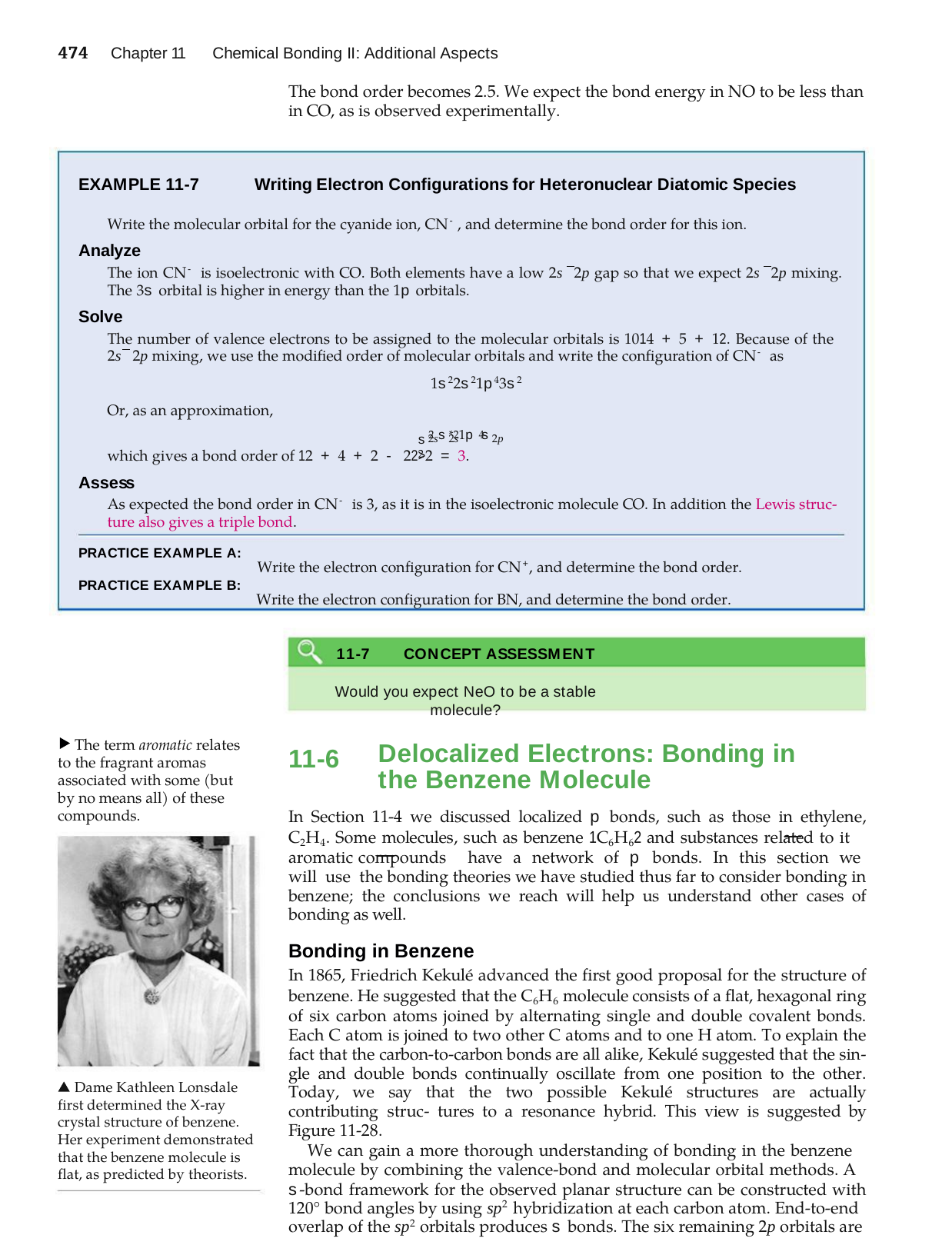

474	Chapter 11	Chemical Bonding II: Additional Aspects

The bond order becomes 2.5. We expect the bond energy in NO to be less than in CO, as is observed experimentally.

EXAMPLE 11-7	Writing Electron Configurations for Heteronuclear Diatomic Species

Write the molecular orbital for the cyanide ion, CN-, and determine the bond order for this ion.
Analyze
The ion CN-  is isoelectronic with CO. Both elements have a low 2s   2p gap so that we expect 2s   2p mixing. The 3s orbital is higher in energy than the 1p orbitals.
Solve
The number of valence electrons to be assigned to the molecular orbitals is 1014  +  5  +  12. Because of the 2s   2p mixing, we use the modified order of molecular orbitals and write the configuration of CN- as
1s22s21p43s2
Or, as an approximation,

s2     *2	4    2
2ss2s1p s2p
which gives a bond order of 12  +  4  +  2  -  22>2  =  3.
Assess
As expected the bond order in CN-  is 3, as it is in the isoelectronic molecule CO. In addition the Lewis struc- ture also gives a triple bond.
Write the electron configuration for CN+, and determine the bond order. Write the electron configuration for BN, and determine the bond order.
PRACTICE EXAMPLE A:
PRACTICE EXAMPLE B:
11-7	CONCEPT ASSESSMENT

Would you expect NeO to be a stable molecule?
The term aromatic relates to the fragrant aromas associated with some (but by no means all) of these compounds.

11-6
Delocalized Electrons: Bonding in the Benzene Molecule
In Section 11-4 we discussed localized p bonds, such as those in ethylene, C2H4. Some molecules, such as benzene 1C6H62 and substances related to it    aromatic compounds    have  a  network  of  p  bonds.  In  this  section  we  will  use  the bonding theories we have studied thus far to consider bonding in benzene; the conclusions we reach will help us understand other cases of bonding as well.
Bonding in Benzene
In 1865, Friedrich Kekulé advanced the first good proposal for the structure of benzene. He suggested that the C6H6 molecule consists of a flat, hexagonal ring of six carbon atoms joined by alternating single and double covalent bonds. Each C atom is joined to two other C atoms and to one H atom. To explain the fact that the carbon-to-carbon bonds are all alike, Kekulé suggested that the sin- gle and double bonds continually oscillate from one position to the other. Today, we say that the two possible Kekulé structures are actually contributing struc- tures to a resonance hybrid. This view is suggested by Figure 11-28.
We can gain a more thorough understanding of bonding in the benzene molecule by combining the valence-bond and molecular orbital methods. A
s-bond framework for the observed planar structure can be constructed with 120° bond angles by using sp2  hybridization at each carbon atom. End-to-end
overlap of the sp2 orbitals produces s bonds. The six remaining 2p orbitals are

 Dame Kathleen Lonsdale first determined the X-ray crystal structure of benzene. Her experiment demonstrated that the benzene molecule is flat, as predicted by theorists.